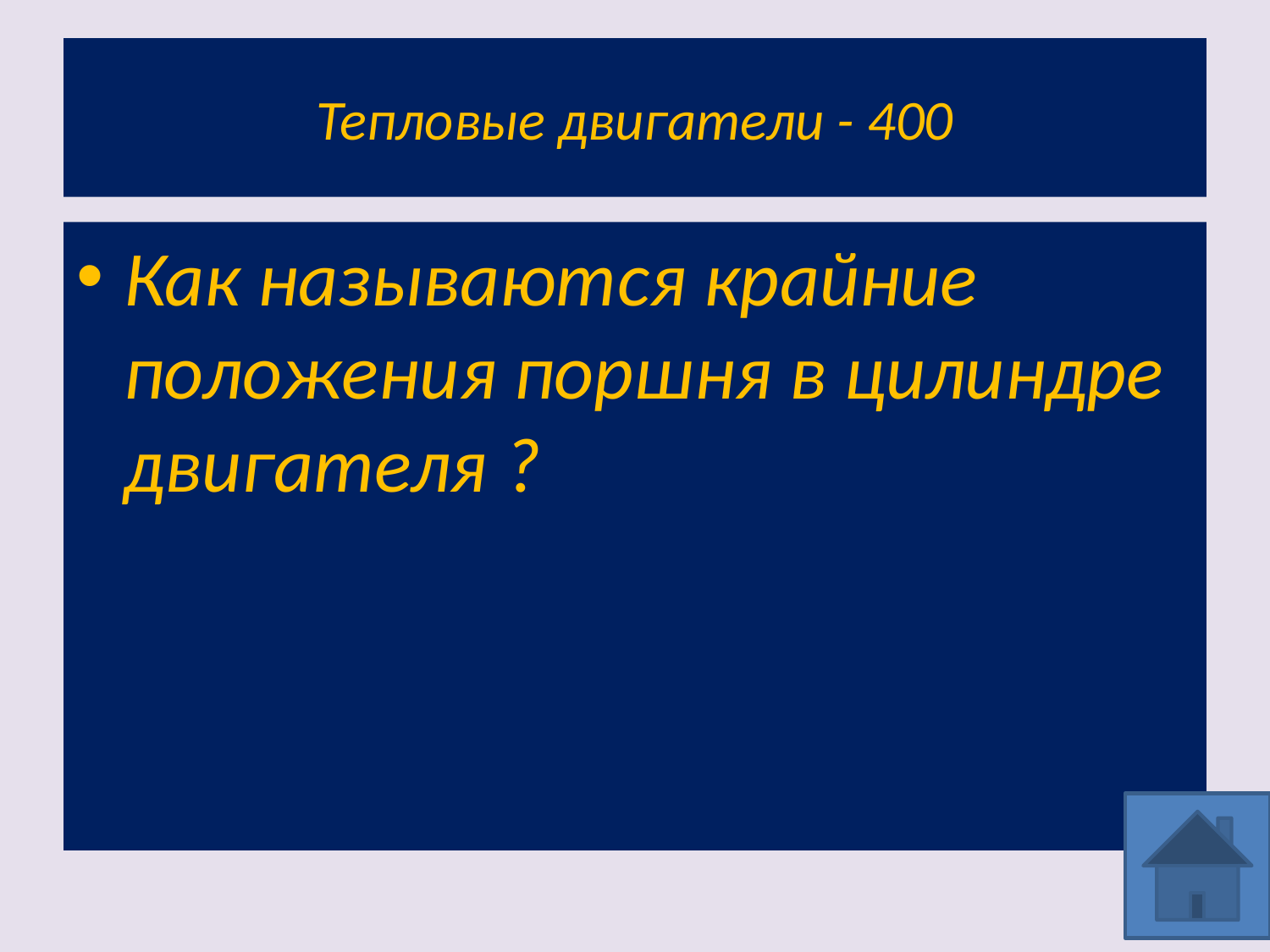

# Тепловые двигатели - 400
Как называются крайние положения поршня в цилиндре двигателя ?